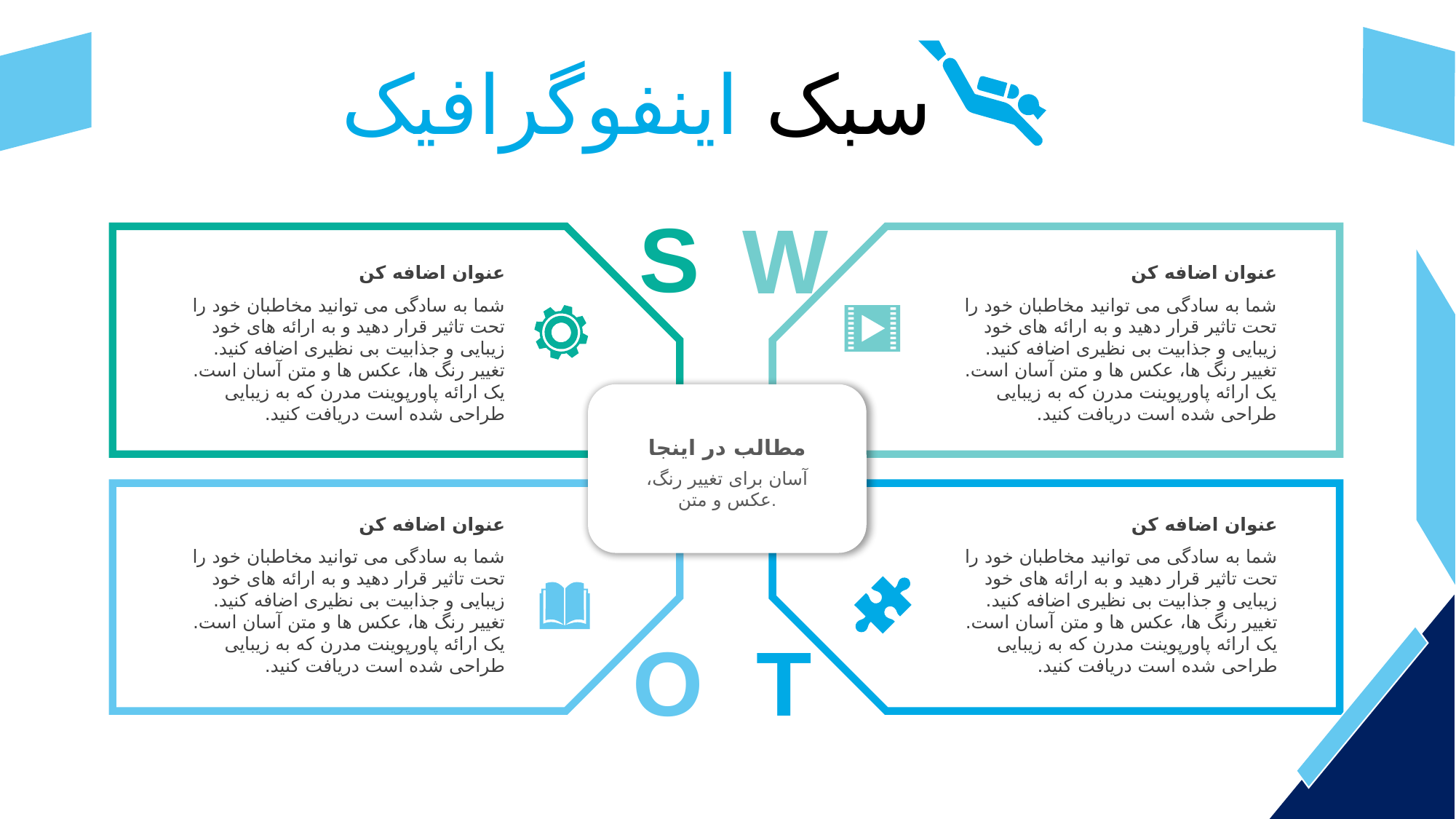

سبک اینفوگرافیک
S
W

عنوان اضافه کن
شما به سادگی می توانید مخاطبان خود را تحت تاثیر قرار دهید و به ارائه های خود زیبایی و جذابیت بی نظیری اضافه کنید. تغییر رنگ ها، عکس ها و متن آسان است. یک ارائه پاورپوینت مدرن که به زیبایی طراحی شده است دریافت کنید.
عنوان اضافه کن
شما به سادگی می توانید مخاطبان خود را تحت تاثیر قرار دهید و به ارائه های خود زیبایی و جذابیت بی نظیری اضافه کنید. تغییر رنگ ها، عکس ها و متن آسان است. یک ارائه پاورپوینت مدرن که به زیبایی طراحی شده است دریافت کنید.

مطالب در اینجا
آسان برای تغییر رنگ، عکس و متن.

عنوان اضافه کن
شما به سادگی می توانید مخاطبان خود را تحت تاثیر قرار دهید و به ارائه های خود زیبایی و جذابیت بی نظیری اضافه کنید. تغییر رنگ ها، عکس ها و متن آسان است. یک ارائه پاورپوینت مدرن که به زیبایی طراحی شده است دریافت کنید.
عنوان اضافه کن
شما به سادگی می توانید مخاطبان خود را تحت تاثیر قرار دهید و به ارائه های خود زیبایی و جذابیت بی نظیری اضافه کنید. تغییر رنگ ها، عکس ها و متن آسان است. یک ارائه پاورپوینت مدرن که به زیبایی طراحی شده است دریافت کنید.

O
T